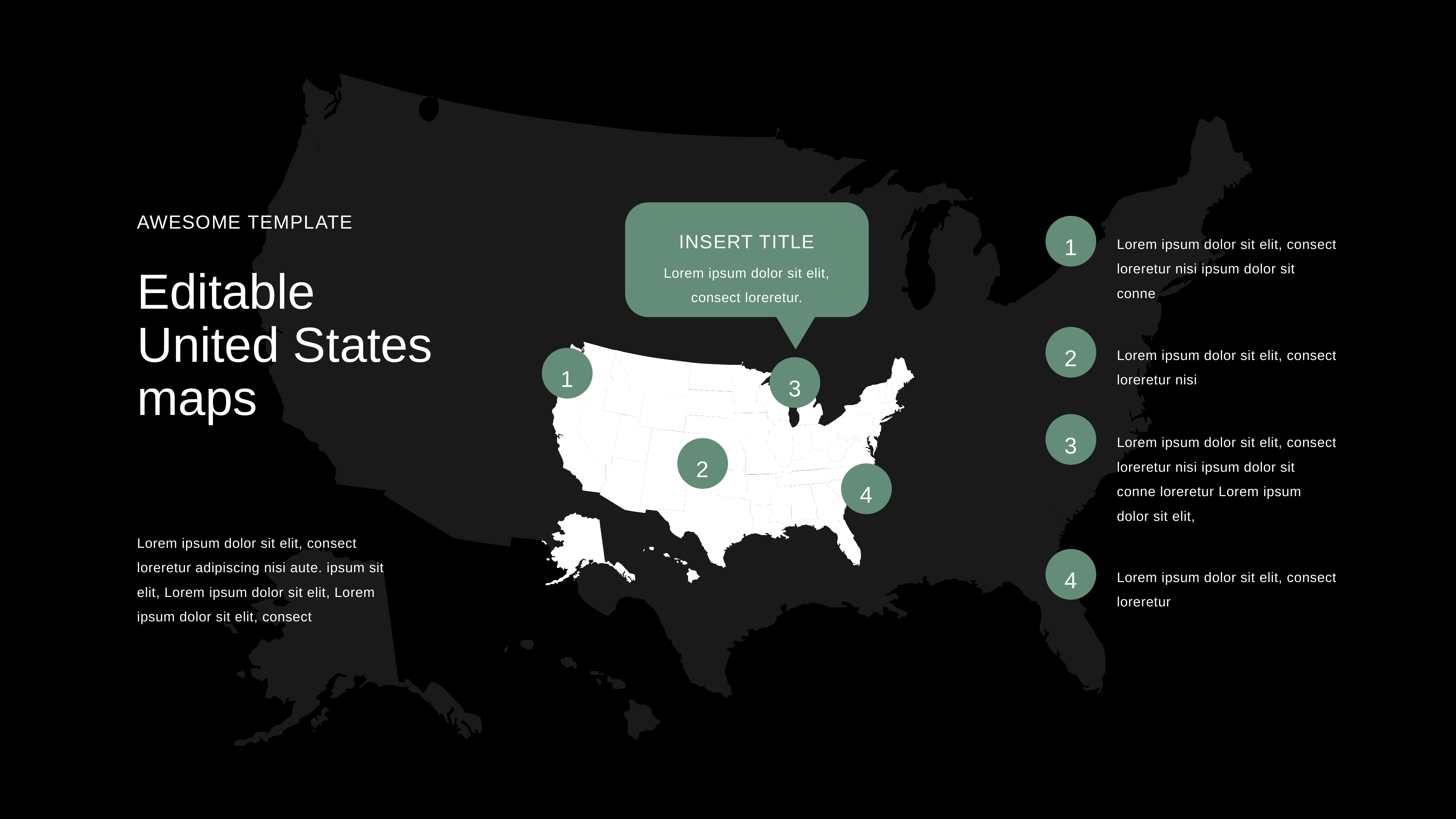

Awesome template

INSERT TITLE
Lorem ipsum dolor sit elit, consect loreretur.

1
Lorem ipsum dolor sit elit, consect loreretur nisi ipsum dolor sit conne
Editable United States maps

2
Lorem ipsum dolor sit elit, consect loreretur nisi

1

3

3
Lorem ipsum dolor sit elit, consect loreretur nisi ipsum dolor sit conne loreretur Lorem ipsum dolor sit elit,

2

4
Lorem ipsum dolor sit elit, consect loreretur adipiscing nisi aute. ipsum sit elit, Lorem ipsum dolor sit elit, Lorem ipsum dolor sit elit, consect

4
Lorem ipsum dolor sit elit, consect loreretur